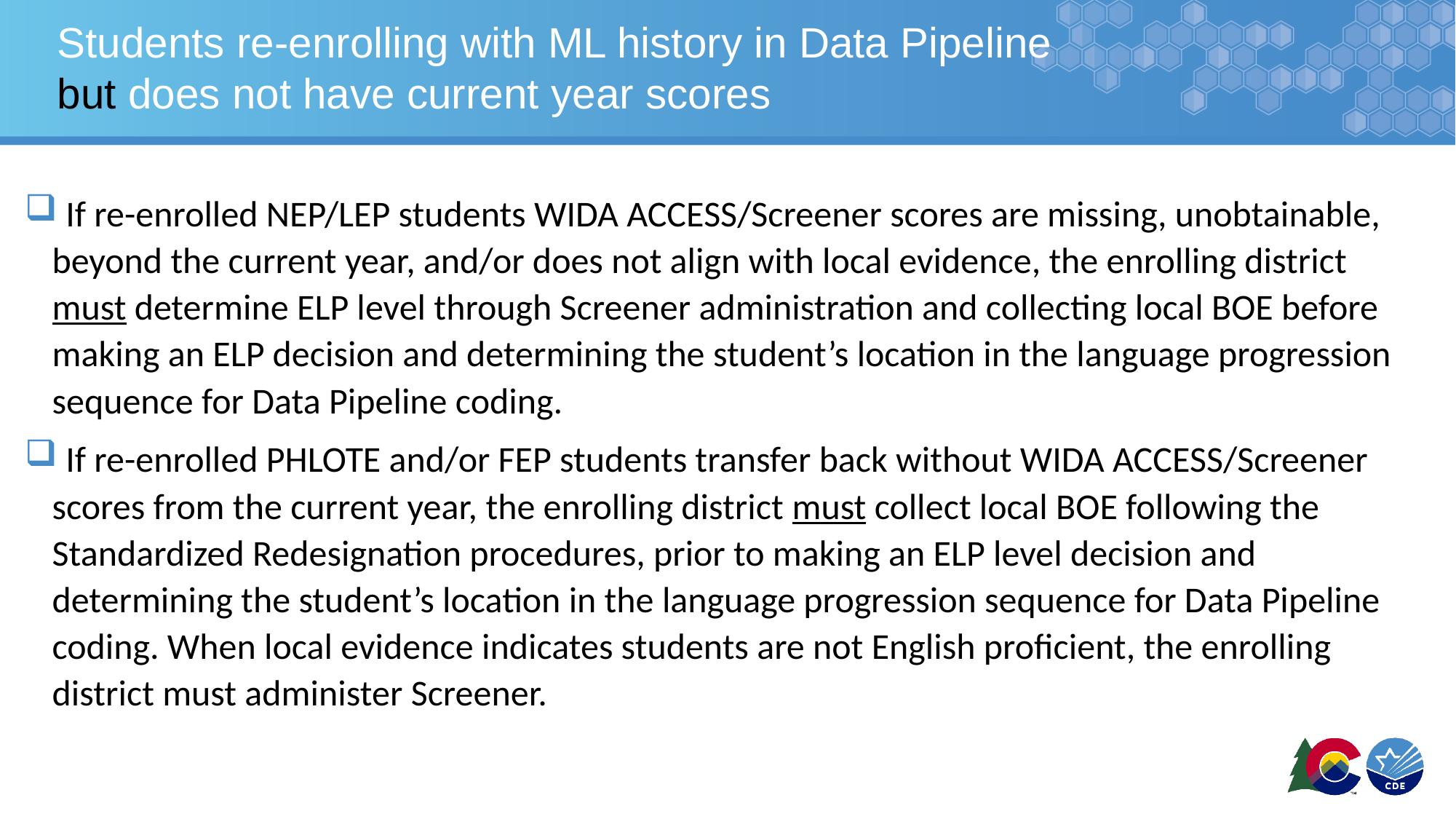

Students re-enrolling with ML history in Data Pipeline
but does not have current year scores

 If re-enrolled NEP/LEP students WIDA ACCESS/Screener scores are missing, unobtainable, beyond the current year, and/or does not align with local evidence, the enrolling district must determine ELP level through Screener administration and collecting local BOE before making an ELP decision and determining the student’s location in the language progression sequence for Data Pipeline coding.
 If re-enrolled PHLOTE and/or FEP students transfer back without WIDA ACCESS/Screener scores from the current year, the enrolling district must collect local BOE following the Standardized Redesignation procedures, prior to making an ELP level decision and determining the student’s location in the language progression sequence for Data Pipeline coding. When local evidence indicates students are not English proficient, the enrolling district must administer Screener.